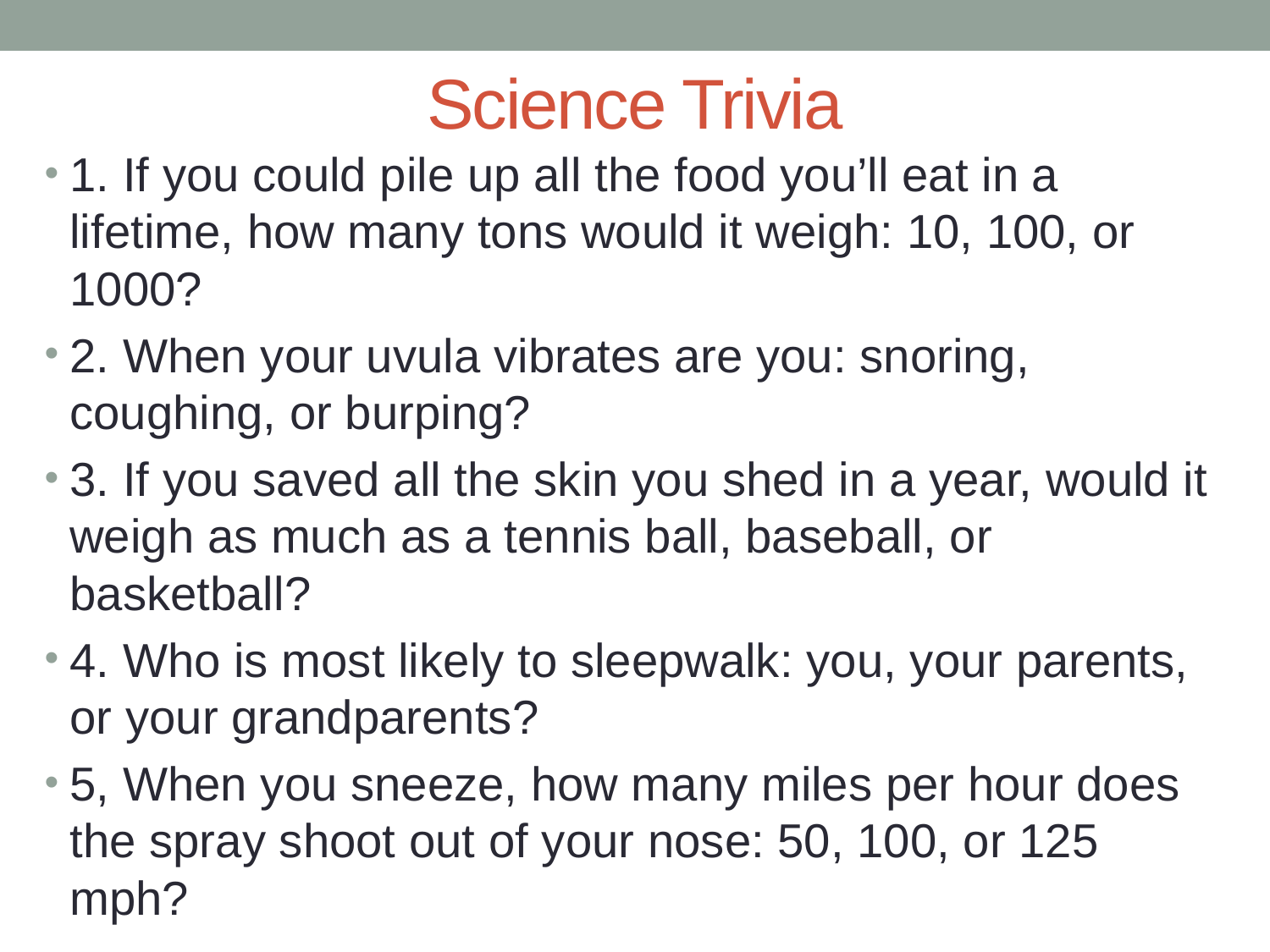

# Science Trivia
1. If you could pile up all the food you’ll eat in a lifetime, how many tons would it weigh: 10, 100, or 1000?
2. When your uvula vibrates are you: snoring, coughing, or burping?
3. If you saved all the skin you shed in a year, would it weigh as much as a tennis ball, baseball, or basketball?
4. Who is most likely to sleepwalk: you, your parents, or your grandparents?
5, When you sneeze, how many miles per hour does the spray shoot out of your nose: 50, 100, or 125 mph?